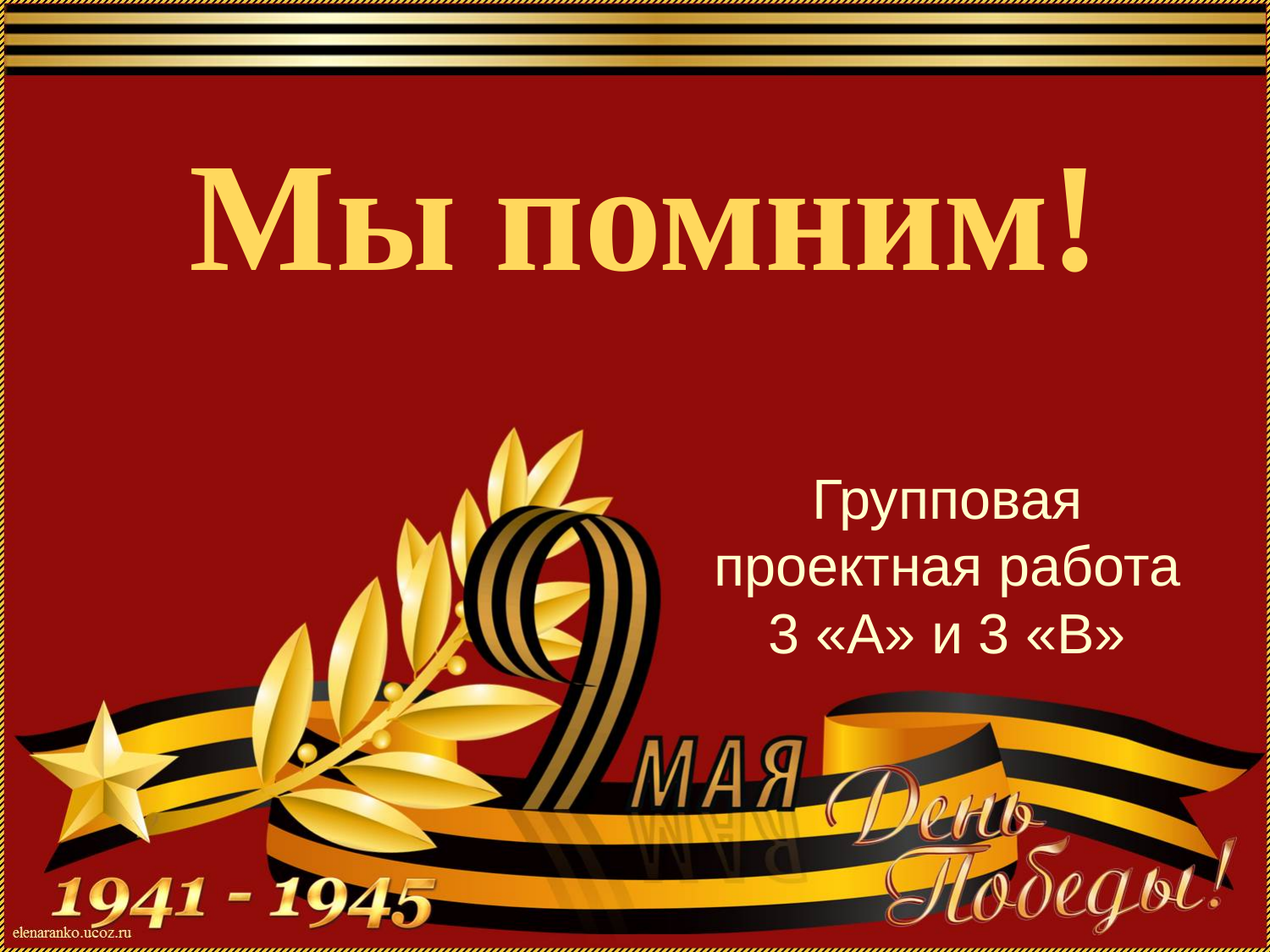

# Мы помним!
Групповая проектная работа
3 «А» и 3 «В»